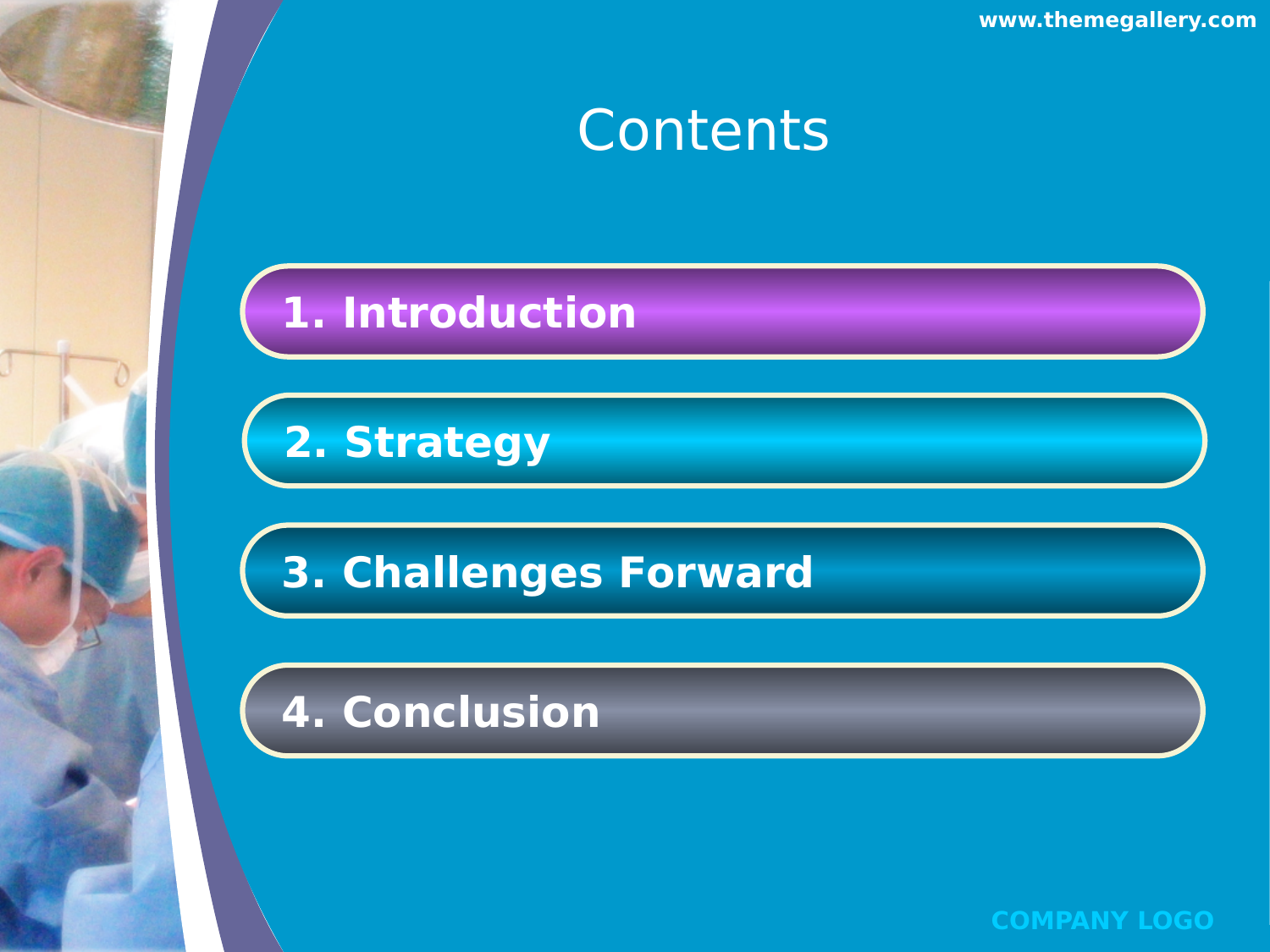

www.themegallery.com
# Contents
 1. Introduction
 2. Strategy
 3. Challenges Forward
 4. Conclusion